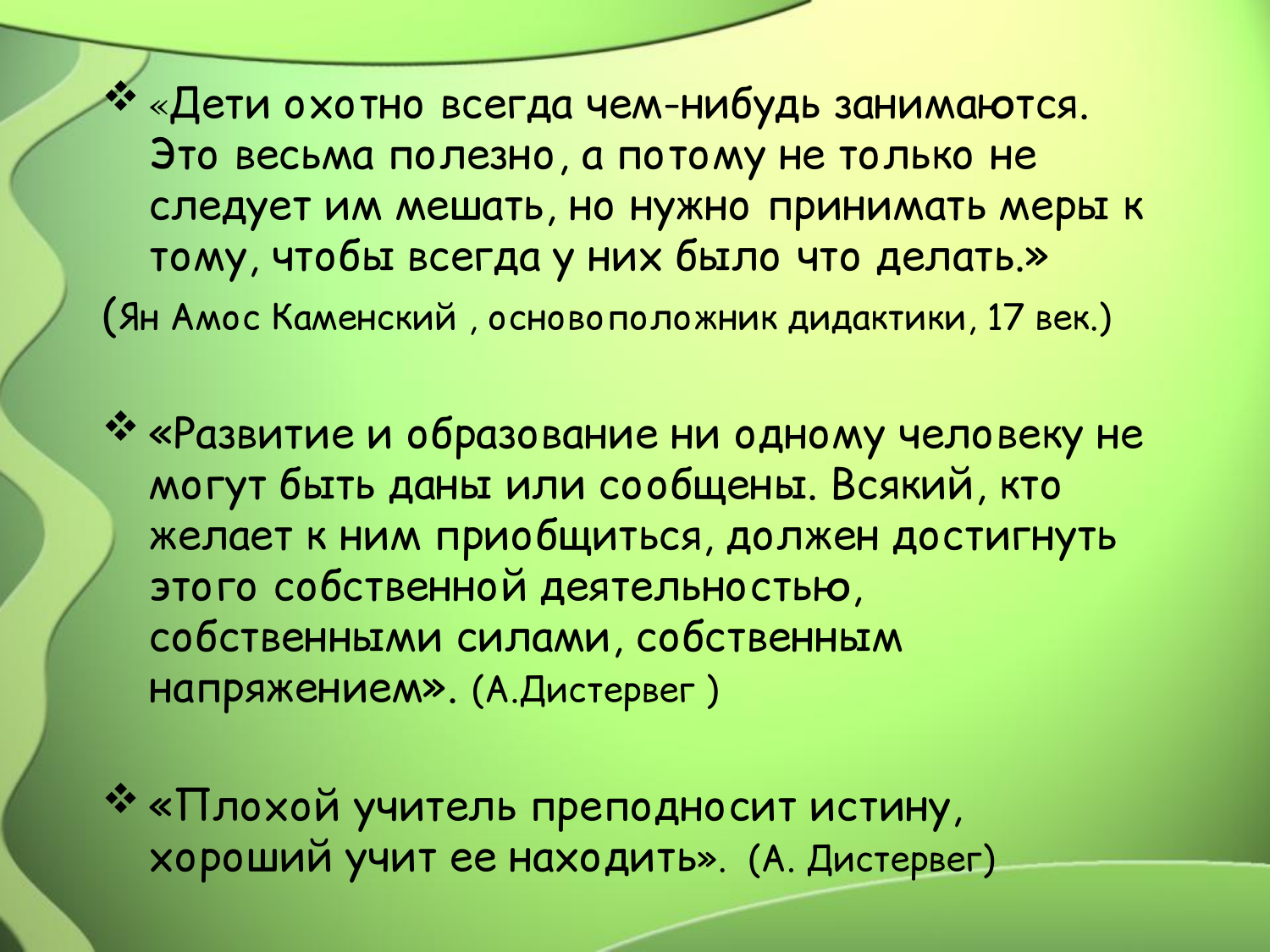

«Дети охотно всегда чем-нибудь занимаются. Это весьма полезно, а потому не только не следует им мешать, но нужно принимать меры к тому, чтобы всегда у них было что делать.»
(Ян Амос Каменский , основоположник дидактики, 17 век.)

«Развитие и образование ни одному человеку не могут быть даны или сообщены. Всякий, кто желает к ним приобщиться, должен достигнуть этого собственной деятельностью, собственными силами, собственным напряжением». (А.Дистервег )

«Плохой учитель преподносит истину, хороший учит ее находить».  (А. Дистервег)